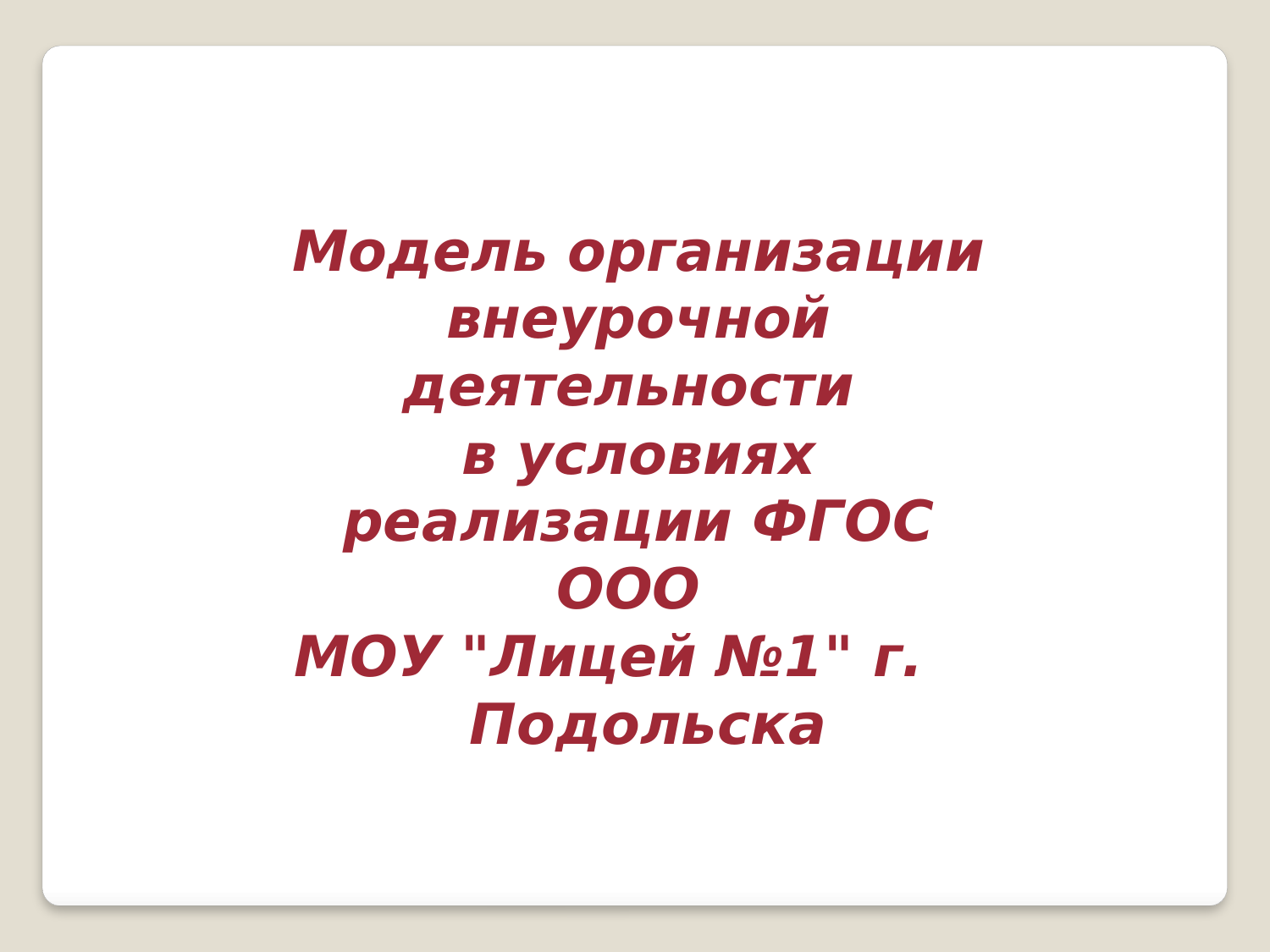

Модель организации внеурочной деятельности
в условиях реализации ФГОС ООО
 МОУ "Лицей №1" г.      Подольска